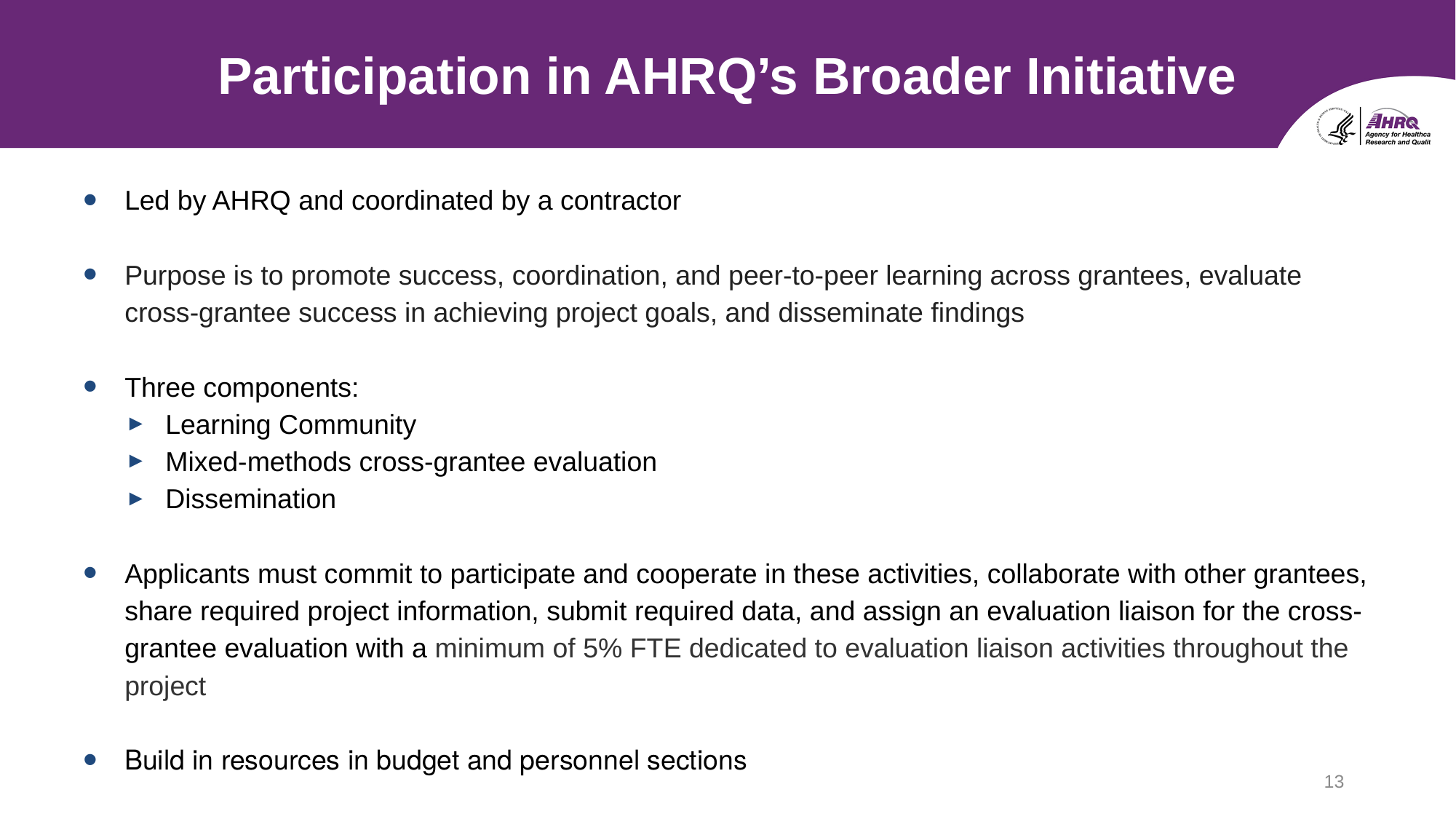

# Participation in AHRQ’s Broader Initiative
Led by AHRQ and coordinated by a contractor

Purpose is to promote success, coordination, and peer-to-peer learning across grantees, evaluate cross-grantee success in achieving project goals, and disseminate findings

Three components:
Learning Community
Mixed-methods cross-grantee evaluation
Dissemination

Applicants must commit to participate and cooperate in these activities, collaborate with other grantees, share required project information, submit required data, and assign an evaluation liaison for the cross-grantee evaluation with a minimum of 5% FTE dedicated to evaluation liaison activities throughout the project

Build in resources in budget and personnel sections
13